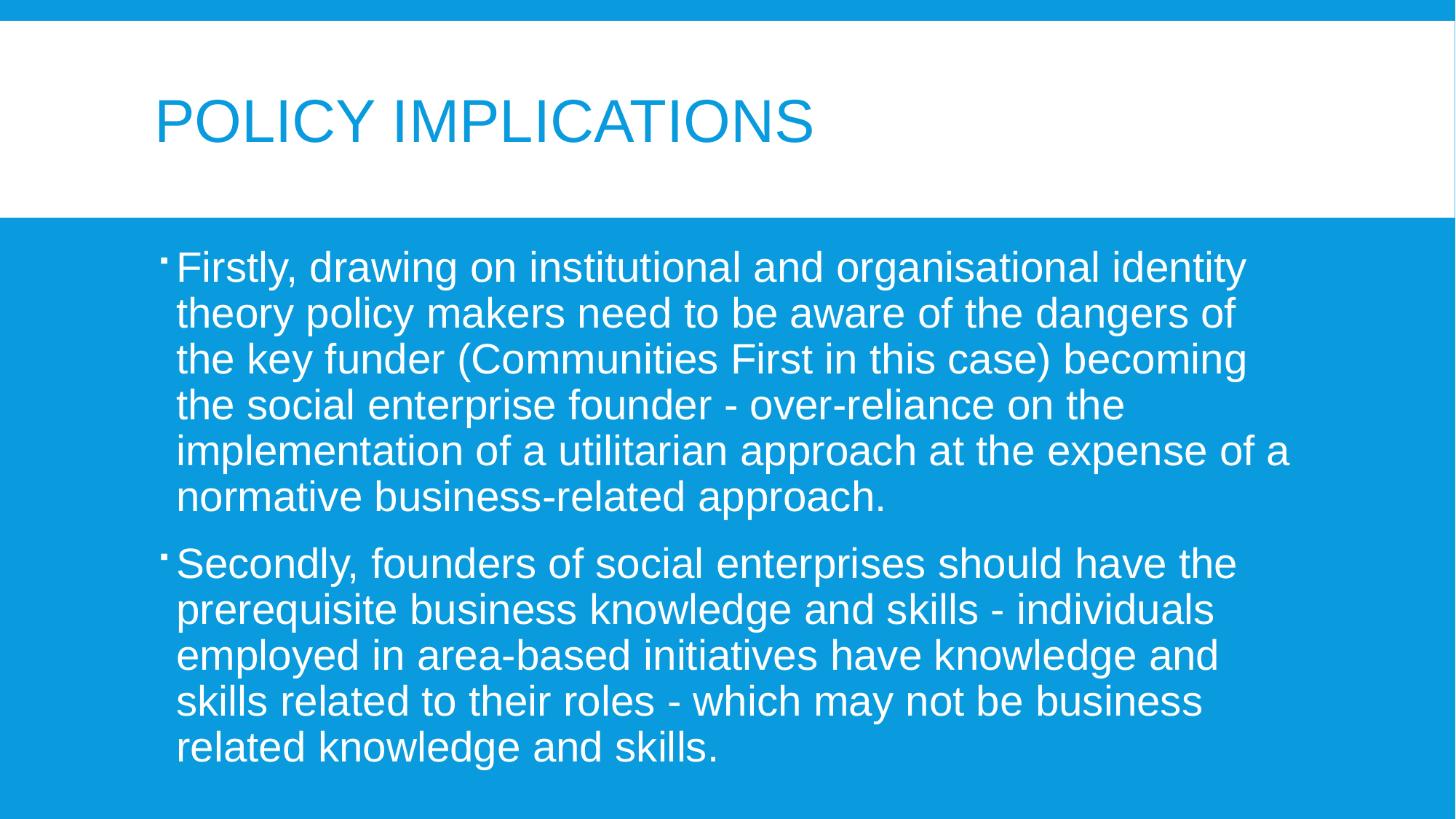

# Policy Implications
Firstly, drawing on institutional and organisational identity theory policy makers need to be aware of the dangers of the key funder (Communities First in this case) becoming the social enterprise founder - over-reliance on the implementation of a utilitarian approach at the expense of a normative business-related approach.
Secondly, founders of social enterprises should have the prerequisite business knowledge and skills - individuals employed in area-based initiatives have knowledge and skills related to their roles - which may not be business related knowledge and skills.